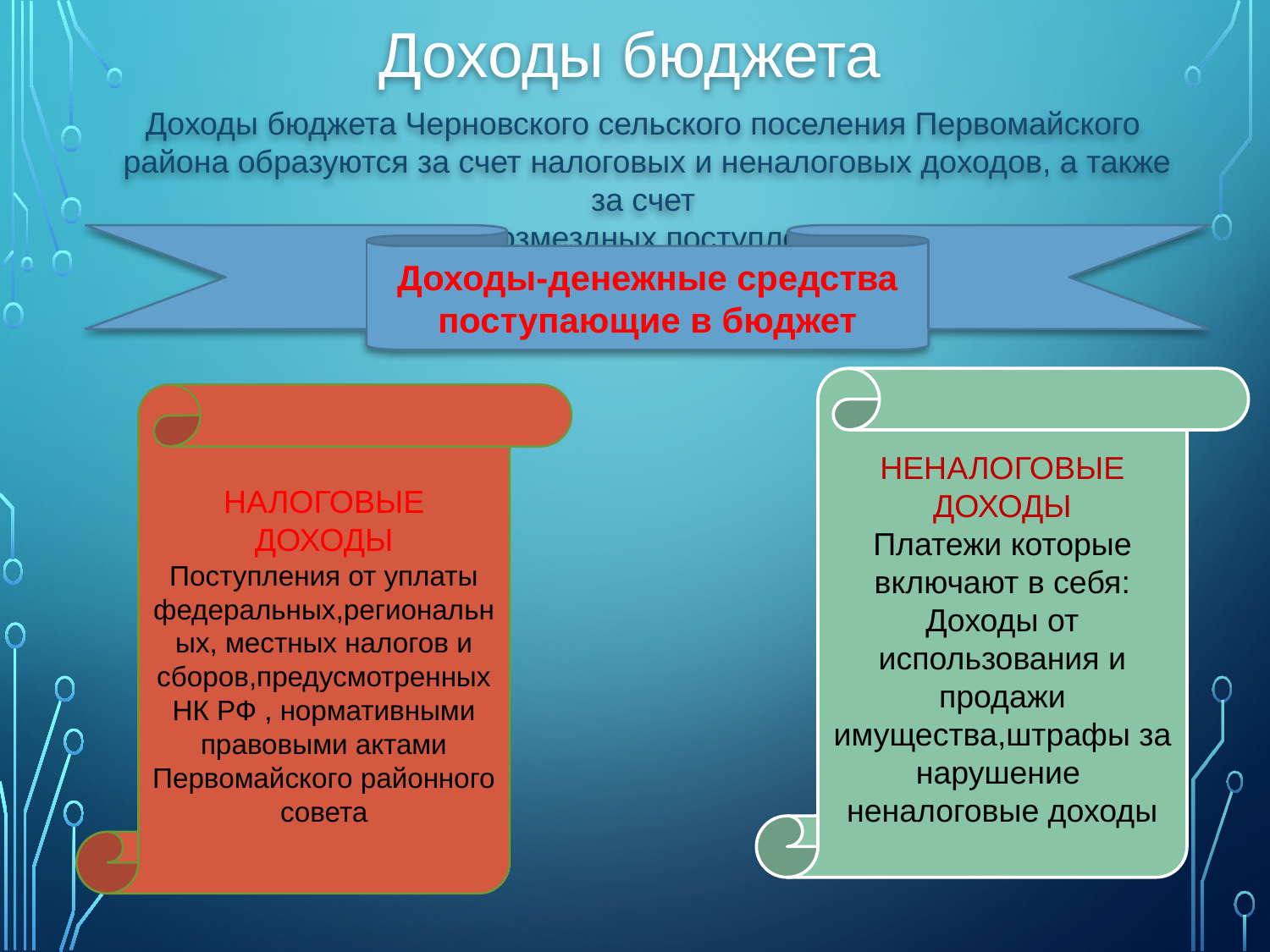

Доходы бюджета
Доходы бюджета Черновского сельского поселения Первомайского
района образуются за счет налоговых и неналоговых доходов, а также за счет
безвозмездных поступлений.
Доходы-денежные средства поступающие в бюджет
НЕНАЛОГОВЫЕ ДОХОДЫ
Платежи которые включают в себя:
Доходы от использования и продажи имущества,штрафы за нарушение
неналоговые доходы
НАЛОГОВЫЕ ДОХОДЫ
Поступления от уплаты федеральных,региональных, местных налогов и сборов,предусмотренных НК РФ , нормативными правовыми актами Первомайского районного совета